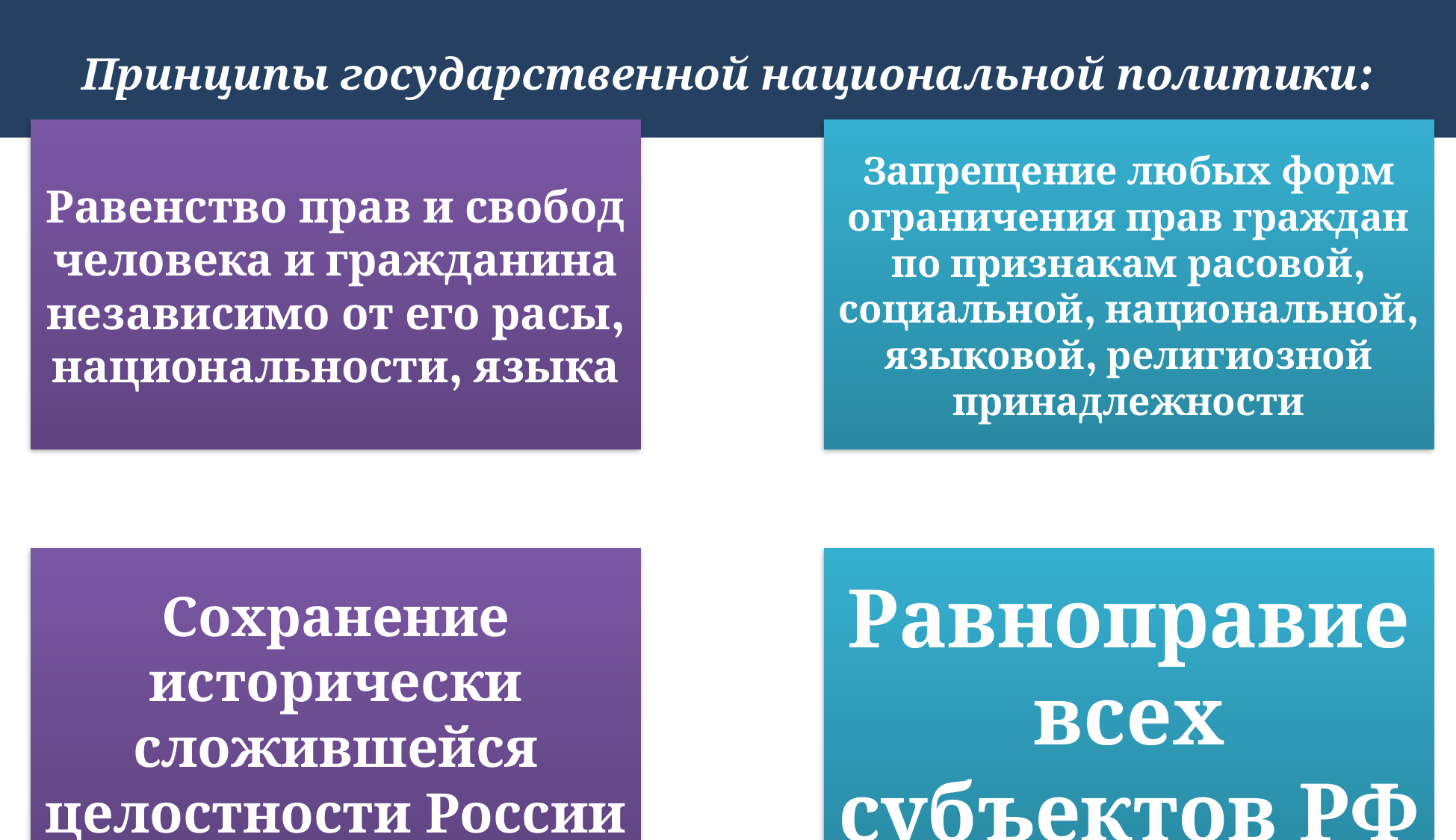

Принципы государственной национальной политики:

Равенство прав и свобод человека и гражданина независимо от его расы, национальности, языка
Запрещение любых форм ограничения прав граждан по признакам расовой, социальной, национальной, языковой, религиозной принадлежности
Сохранение исторически сложившейся целостности России